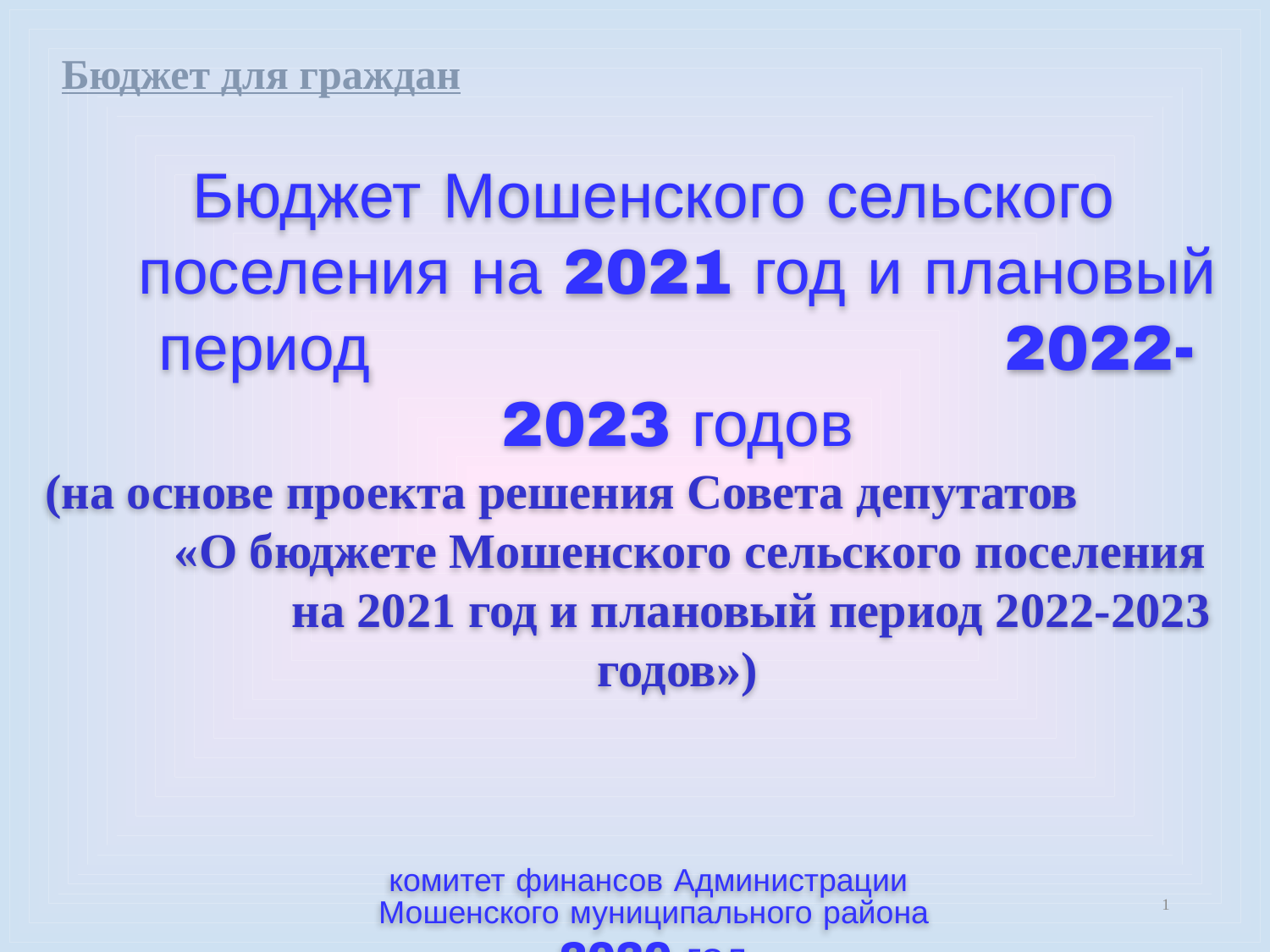

Бюджет для граждан

Бюджет Мошенского сельского поселения на 2021 год и плановый период                              2022-2023 годов
(на основе проекта решения Совета депутатов                       «О бюджете Мошенского сельского поселения                  на 2021 год и плановый период 2022-2023 годов»)

комитет финансов Администрации
Мошенского муниципального района
2020 год
1